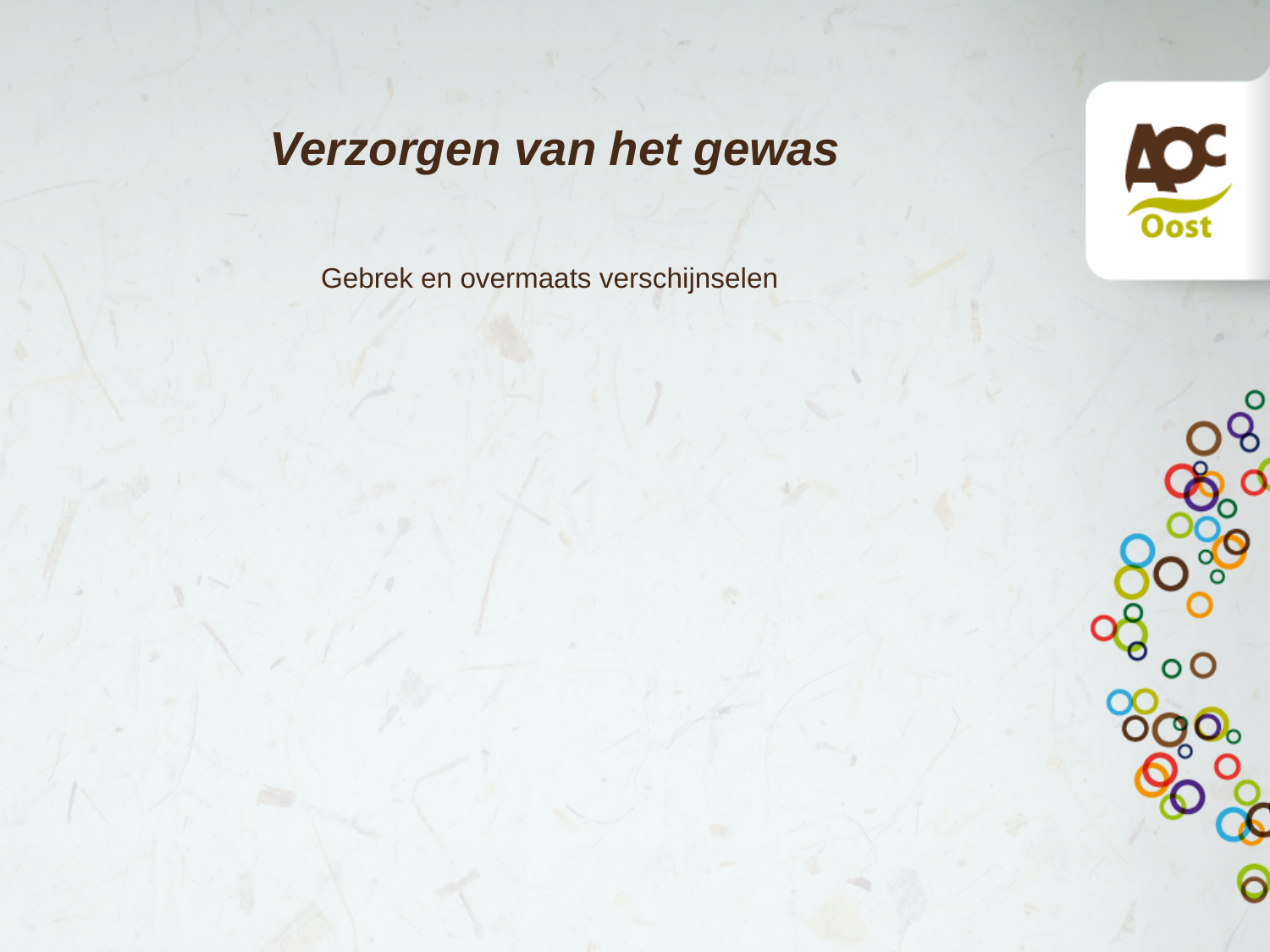

# Verzorgen van het gewas

Gebrek en overmaats verschijnselen